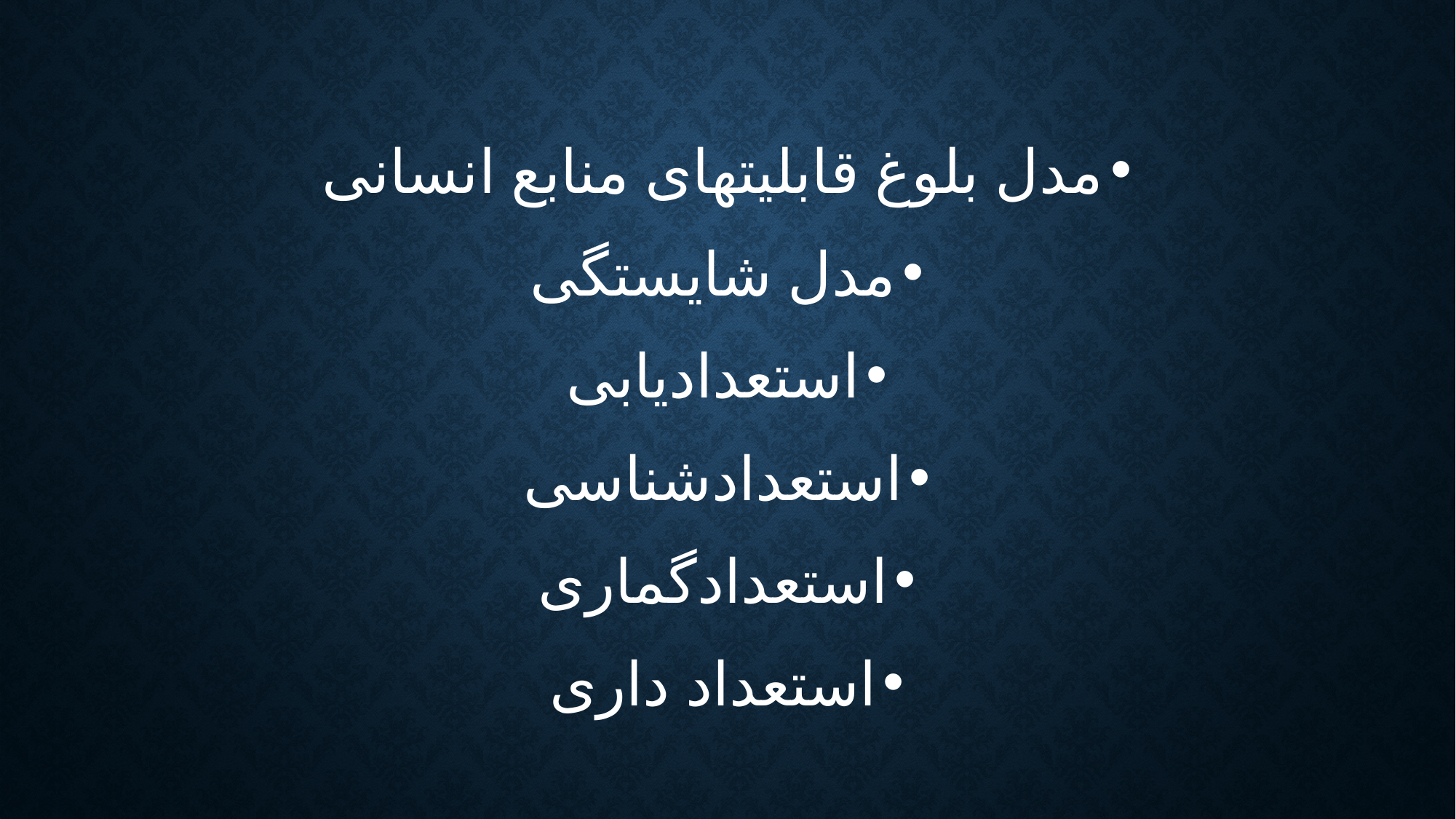

مدل بلوغ قابلیتهای منابع انسانی
مدل شایستگی
استعدادیابی
استعدادشناسی
استعدادگماری
استعداد داری